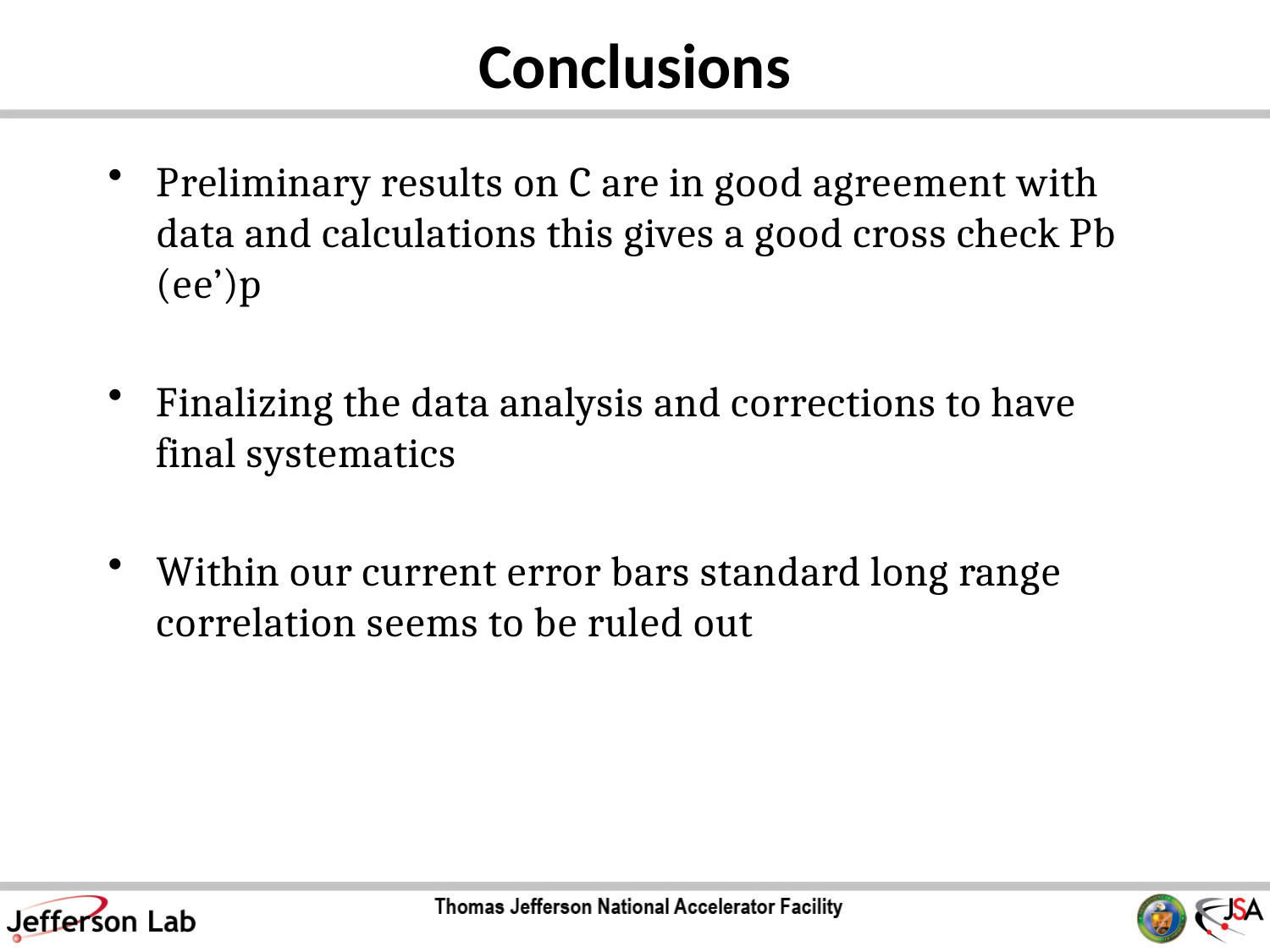

# Conclusions
Preliminary results on C are in good agreement with data and calculations this gives a good cross check Pb (ee’)p

Finalizing the data analysis and corrections to have final systematics

Within our current error bars standard long range correlation seems to be ruled out